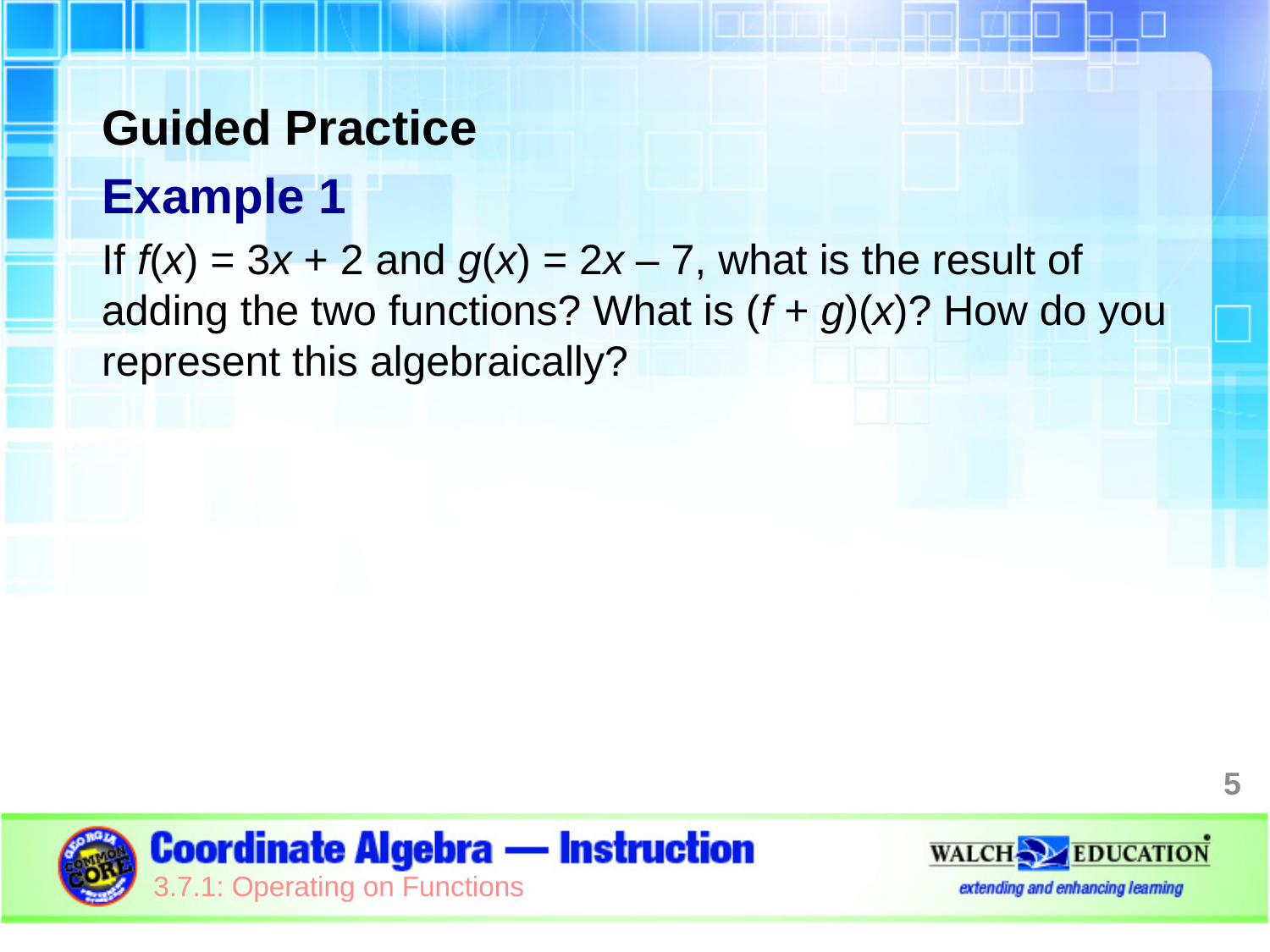

Guided Practice
Example 1
If f(x) = 3x + 2 and g(x) = 2x – 7, what is the result of adding the two functions? What is (f + g)(x)? How do you represent this algebraically?

5
3.7.1: Operating on Functions